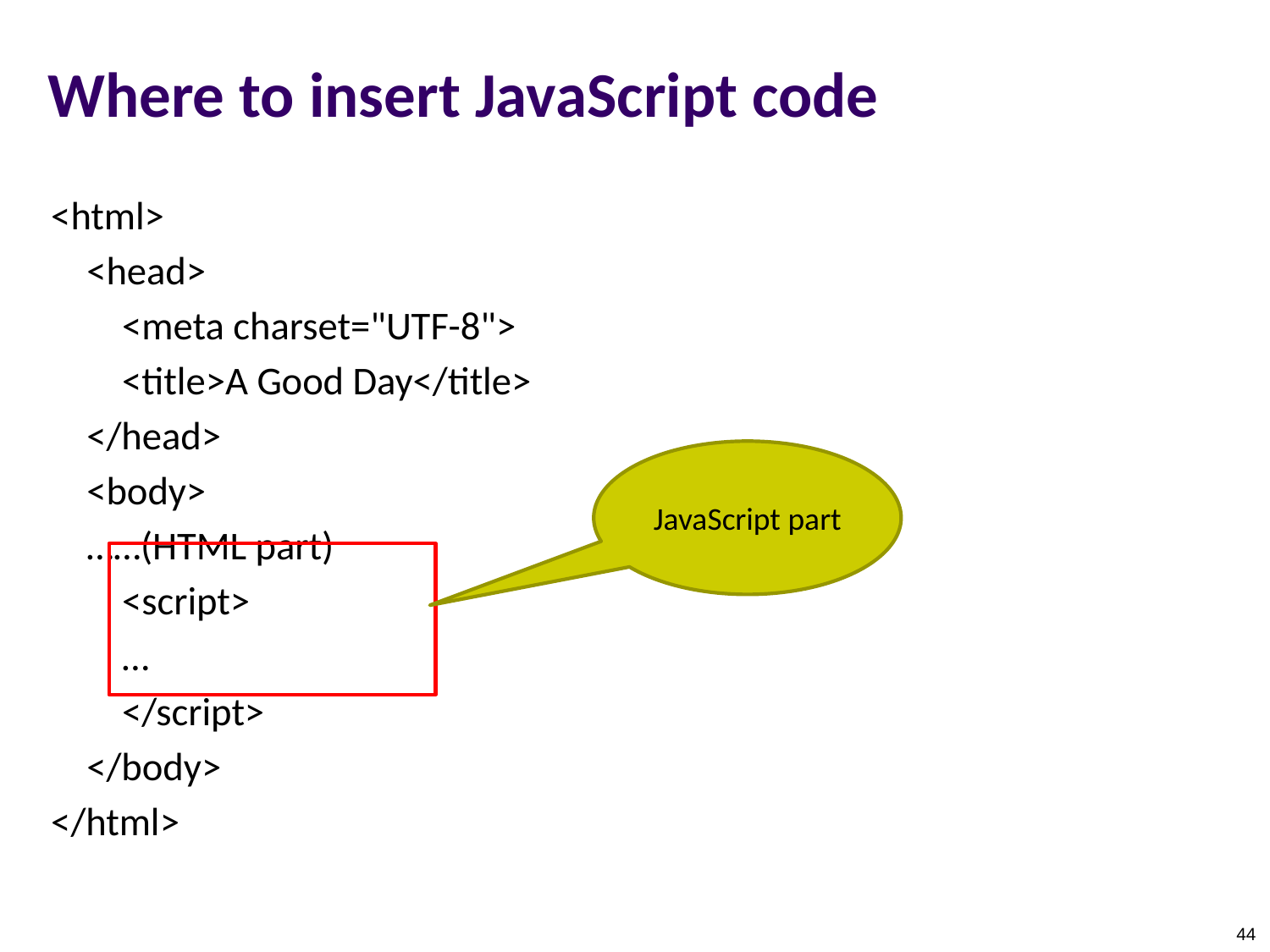

# Where to insert JavaScript code
<html>
    <head>
        <meta charset="UTF-8">
        <title>A Good Day</title>
    </head>
    <body>
    ……(HTML part)
        <script>
        …
        </script>
    </body>
</html>

JavaScript part

44